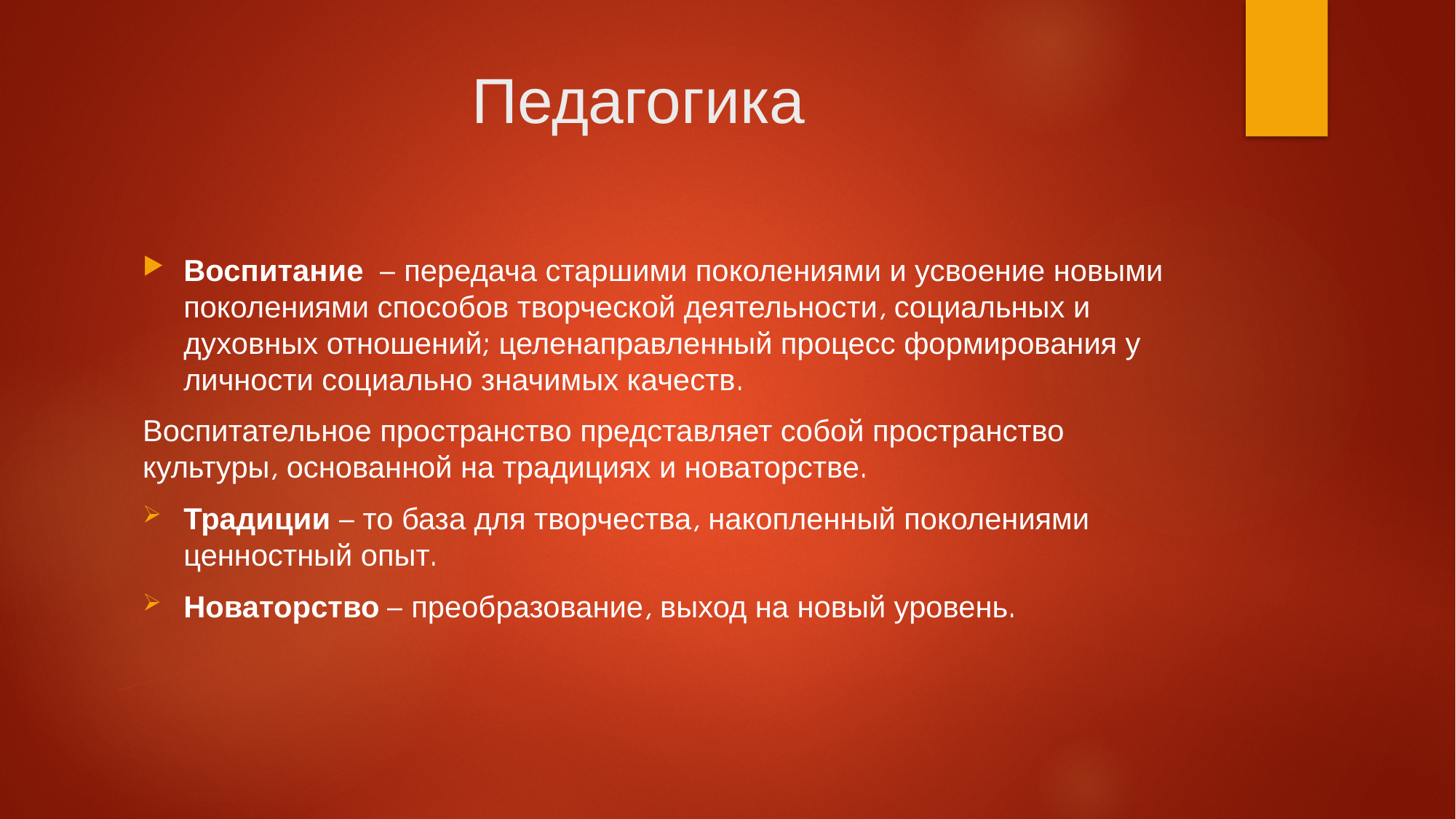

# Педагогика
Воспитание  – передача старшими поколениями и усвоение новыми поколениями способов творческой деятельности, социальных и духовных отношений; целенаправленный процесс формирования у личности социально значимых качеств.
Воспитательное пространство представляет собой пространство культуры, основанной на традициях и новаторстве.
Традиции – то база для творчества, накопленный поколениями ценностный опыт.
Новаторство – преобразование, выход на новый уровень.